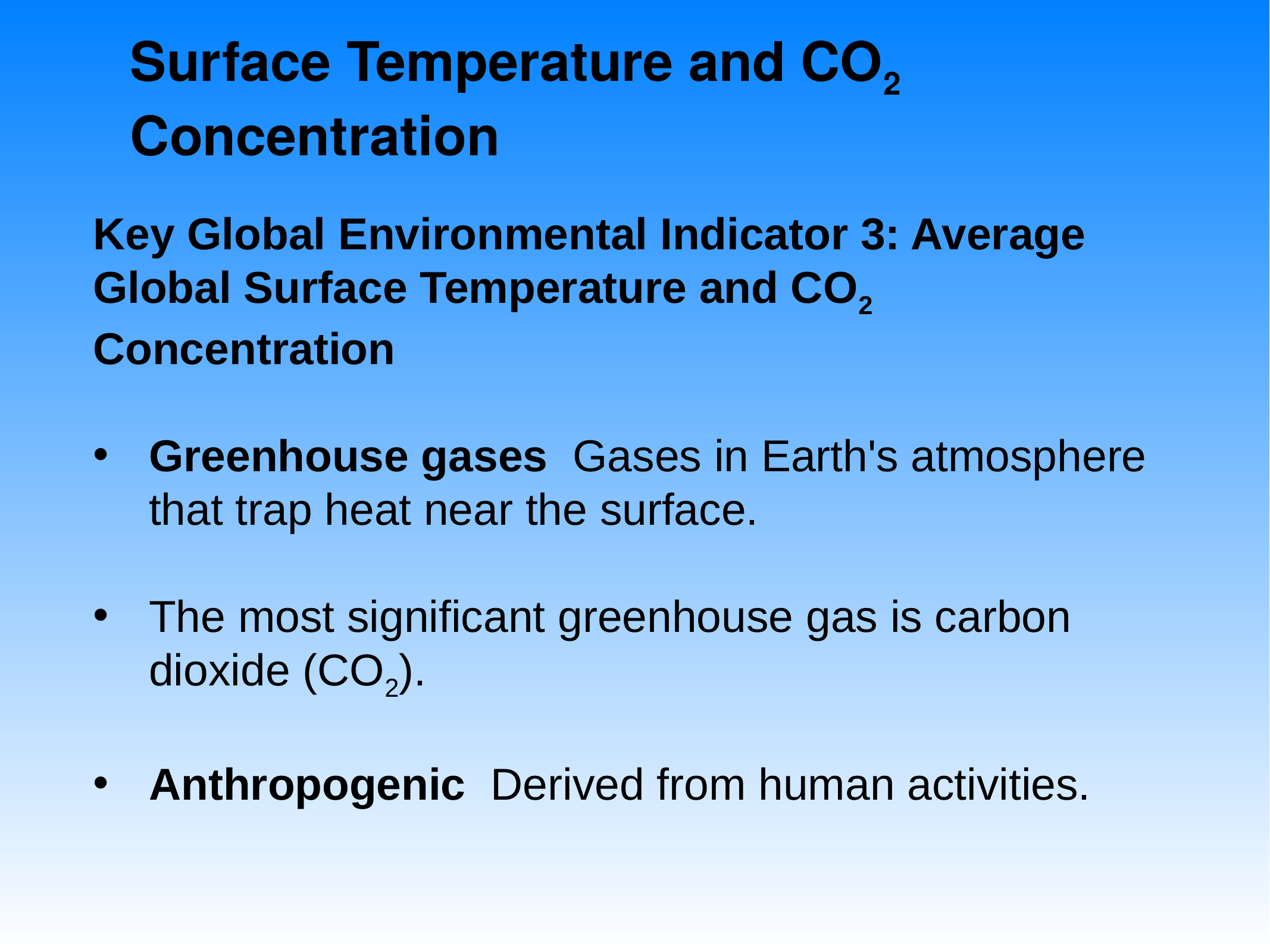

Surface Temperature and CO2 Concentration
Key Global Environmental Indicator 3: Average Global Surface Temperature and CO2   Concentration

Greenhouse gases  Gases in Earth's atmosphere that trap heat near the surface.

The most significant greenhouse gas is carbon dioxide (CO2).

Anthropogenic  Derived from human activities.